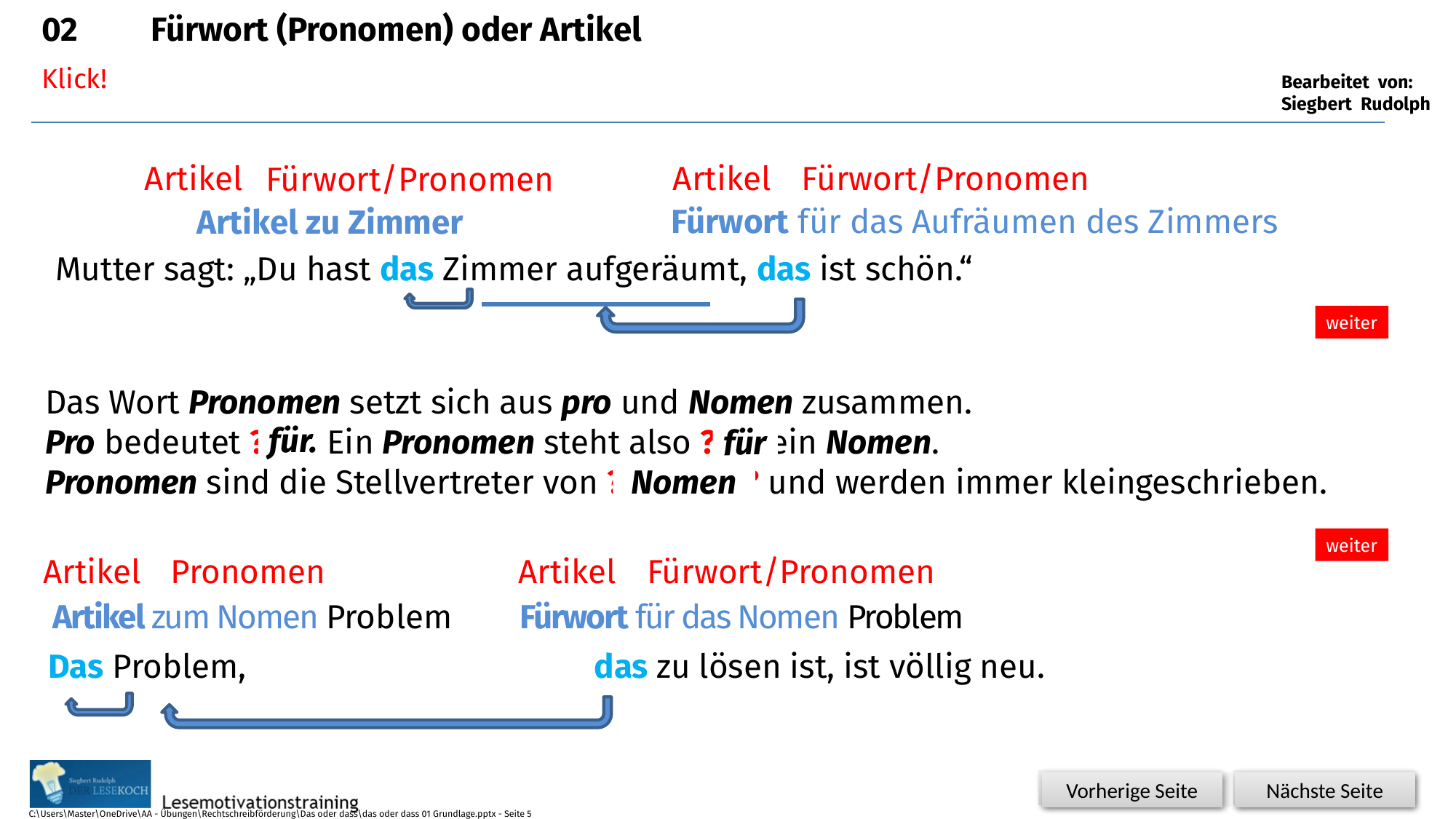

02	Fürwort (Pronomen) oder Artikel
Klick!
Artikel
Fürwort/Pronomen
Artikel
Fürwort/Pronomen
Fürwort für das Aufräumen des Zimmers
Artikel zu Zimmer
Mutter sagt: „Du hast das Zimmer aufgeräumt, das ist schön.“

weiter
Das Wort Pronomen setzt sich aus pro und Nomen zusammen.
Pro bedeutet ????. Ein Pronomen steht also ???? ein Nomen.
Pronomen sind die Stellvertreter von ?????????? und werden immer kleingeschrieben.
für.
für

 Nomen

weiter
Artikel
Pronomen
Artikel
Fürwort/Pronomen
Artikel zum Nomen Problem
Fürwort für das Nomen Problem
Das Problem, 				das zu lösen ist, ist völlig neu.

Nächste Seite
Vorherige Seite

C:\Users\Master\OneDrive\AA - Übungen\Rechtschreibförderung\Das oder dass\das oder dass 01 Grundlage.pptx - Seite 5